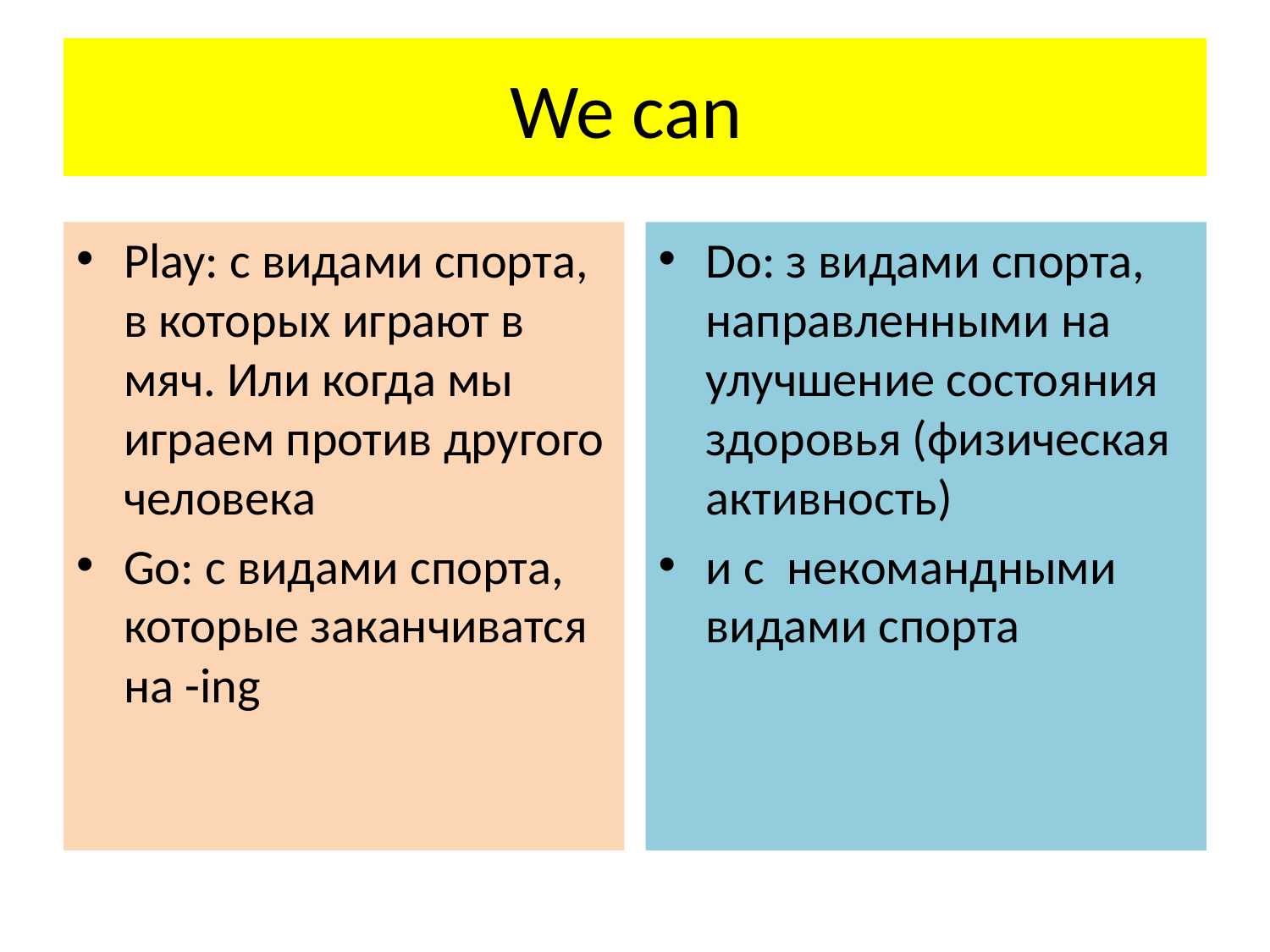

# We can
Play: с видами спортa, в которых играют в мяч. Или когда мы играем против другого человека
Go: с видами спорта, которые заканчиватся на -ing
Do: з видами спорта, направленными на улучшение состояния здоровья (физическая активность)
и с  некомандными видами спорта